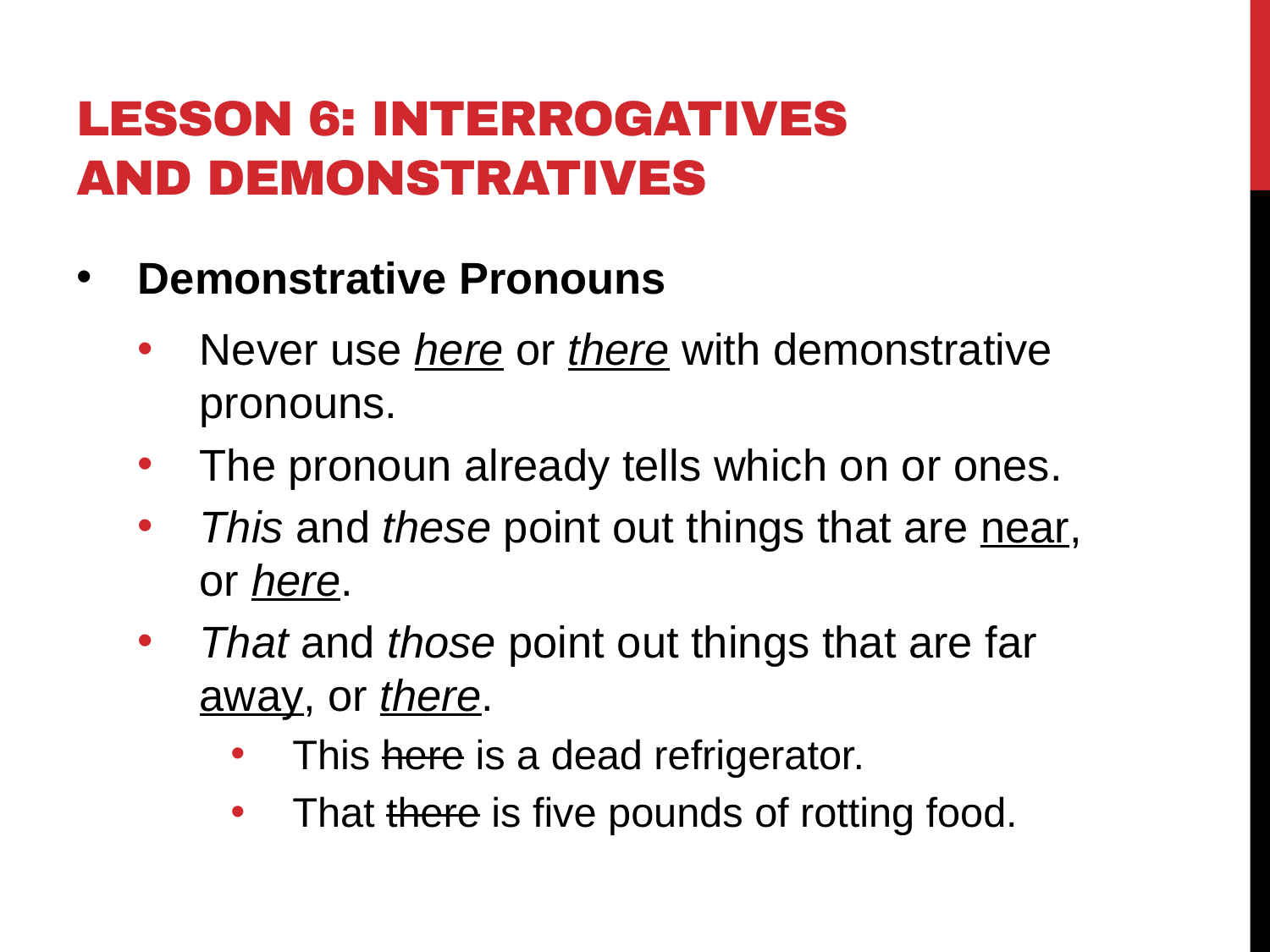

# Lesson 6: Interrogatives and Demonstratives
Demonstrative Pronouns
Never use here or there with demonstrative pronouns.
The pronoun already tells which on or ones.
This and these point out things that are near, or here.
That and those point out things that are far away, or there.
This here is a dead refrigerator.
That there is five pounds of rotting food.